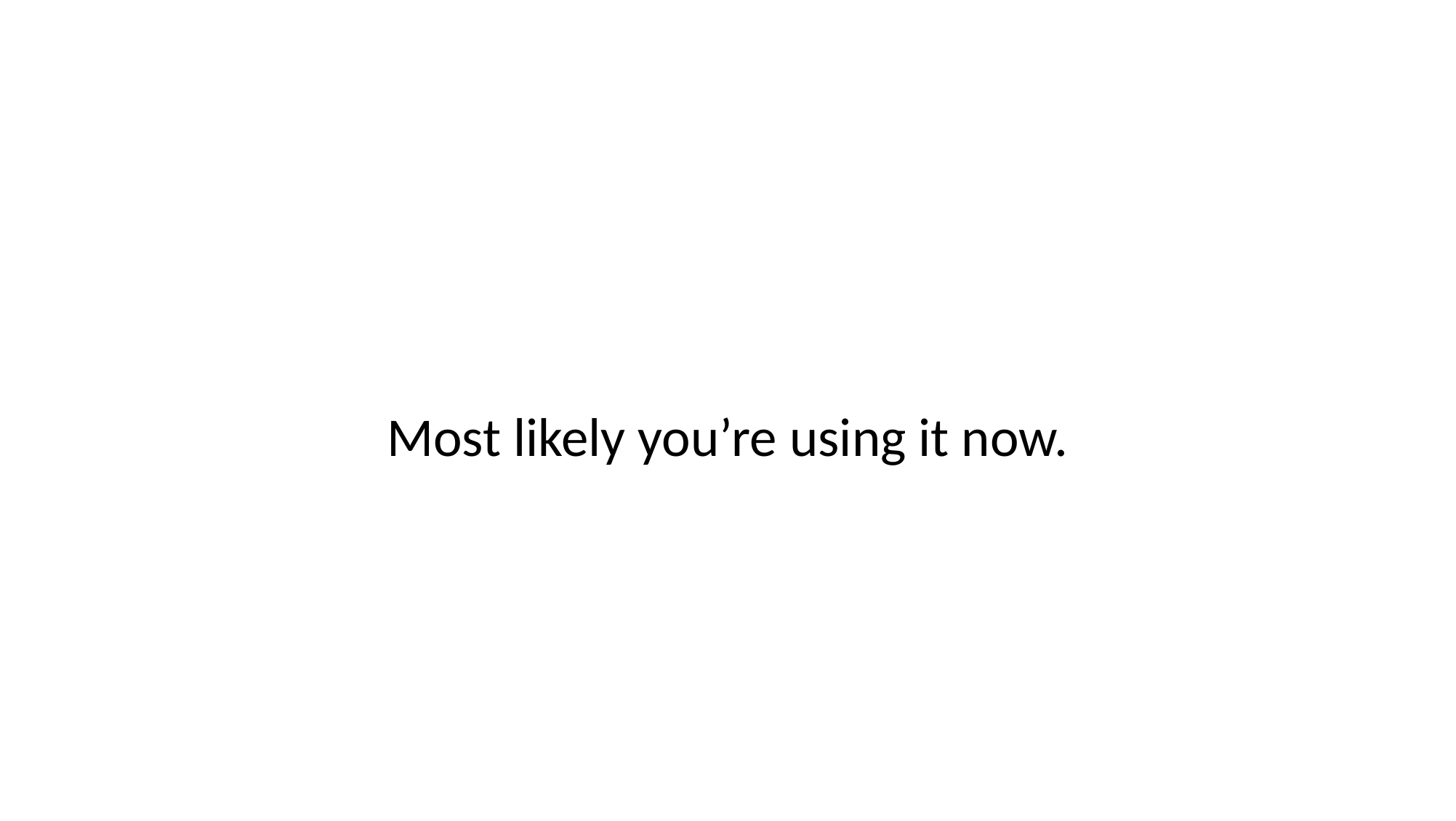

# Most likely you’re using it now.